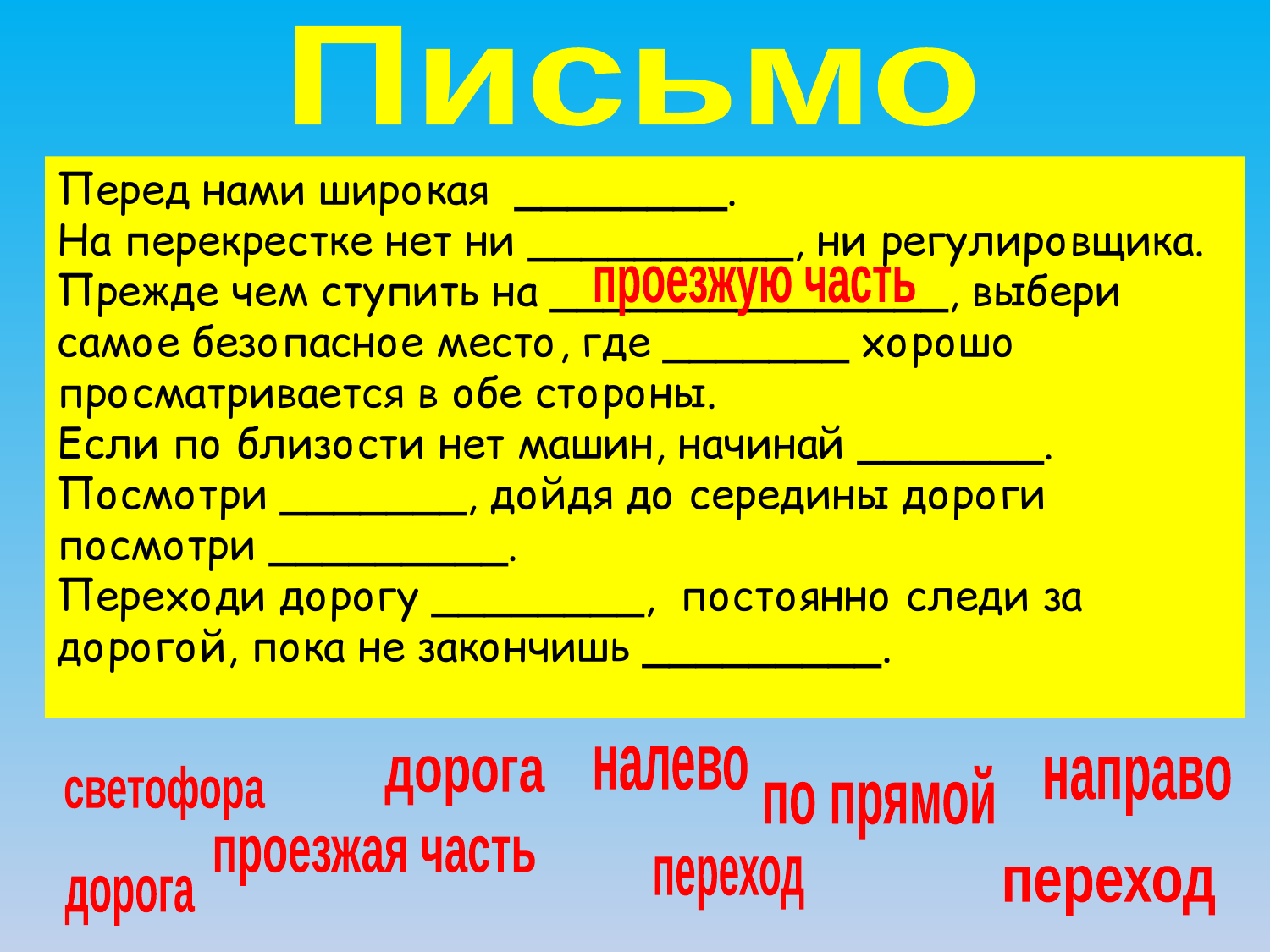

Письмо
Перед нами широкая  ________.
На перекрестке нет ни __________, ни регулировщика. Прежде чем ступить на _______________, выбери самое безопасное место, где _______ хорошо просматривается в обе стороны.
Если по близости нет машин, начинай _______. Посмотри _______, дойдя до середины дороги посмотри _________.
Переходи дорогу ________,  постоянно следи за дорогой, пока не закончишь _________.

проезжую часть
налево
дорога
направо
светофора
по прямой
проезжая часть
переход
переход
дорога